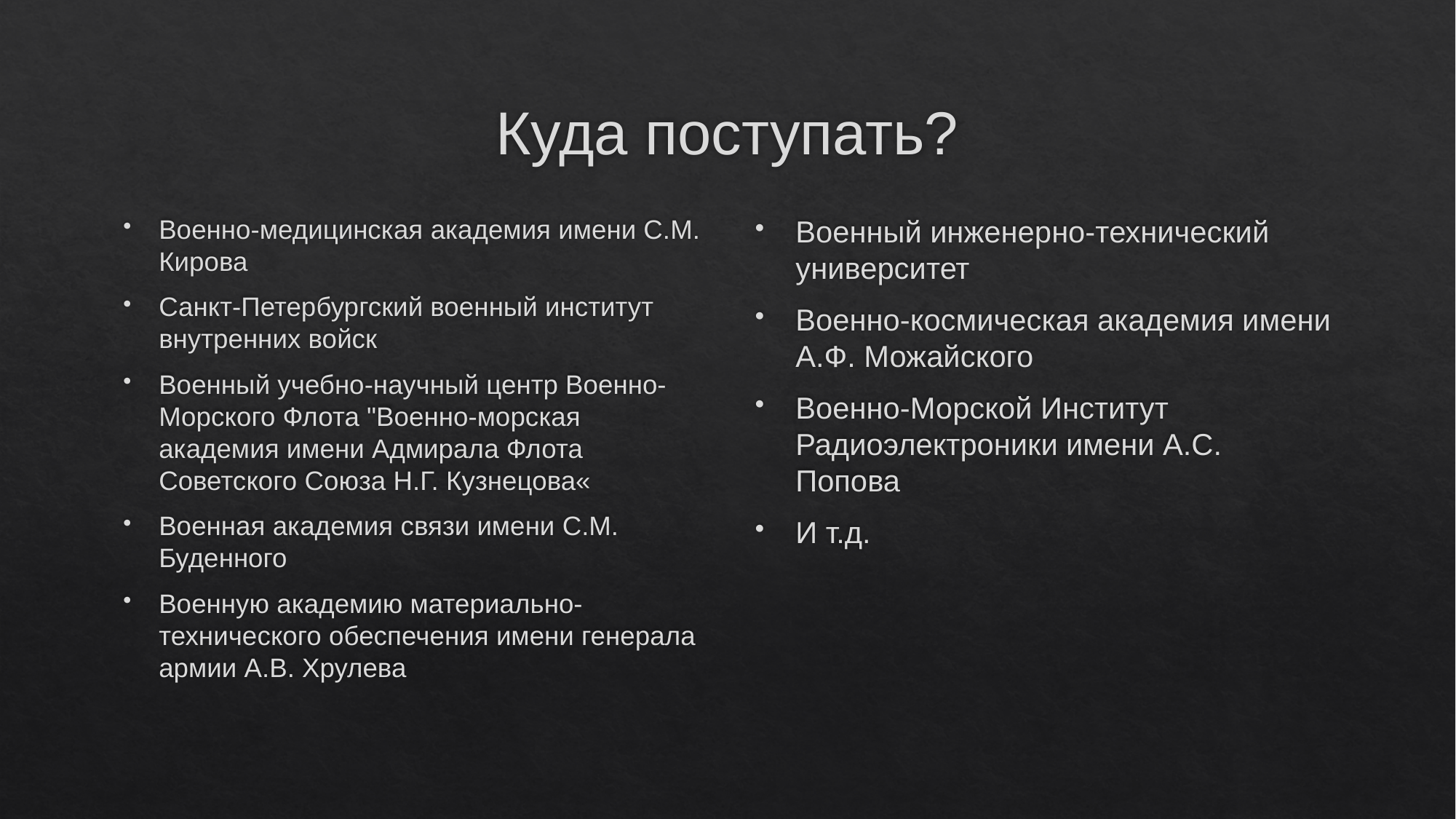

# Куда поступать?
Военно-медицинская академия имени С.М. Кирова
Санкт-Петербургский военный институт внутренних войск
Военный учебно-научный центр Военно-Морского Флота "Военно-морская академия имени Адмирала Флота Советского Союза Н.Г. Кузнецова«
Военная академия связи имени С.М. Буденного
Военную академию материально-технического обеспечения имени генерала армии А.В. Хрулева
Военный инженерно-технический университет
Военно-космическая академия имени А.Ф. Можайского
Военно-Морской Институт Радиоэлектроники имени А.С. Попова
И т.д.